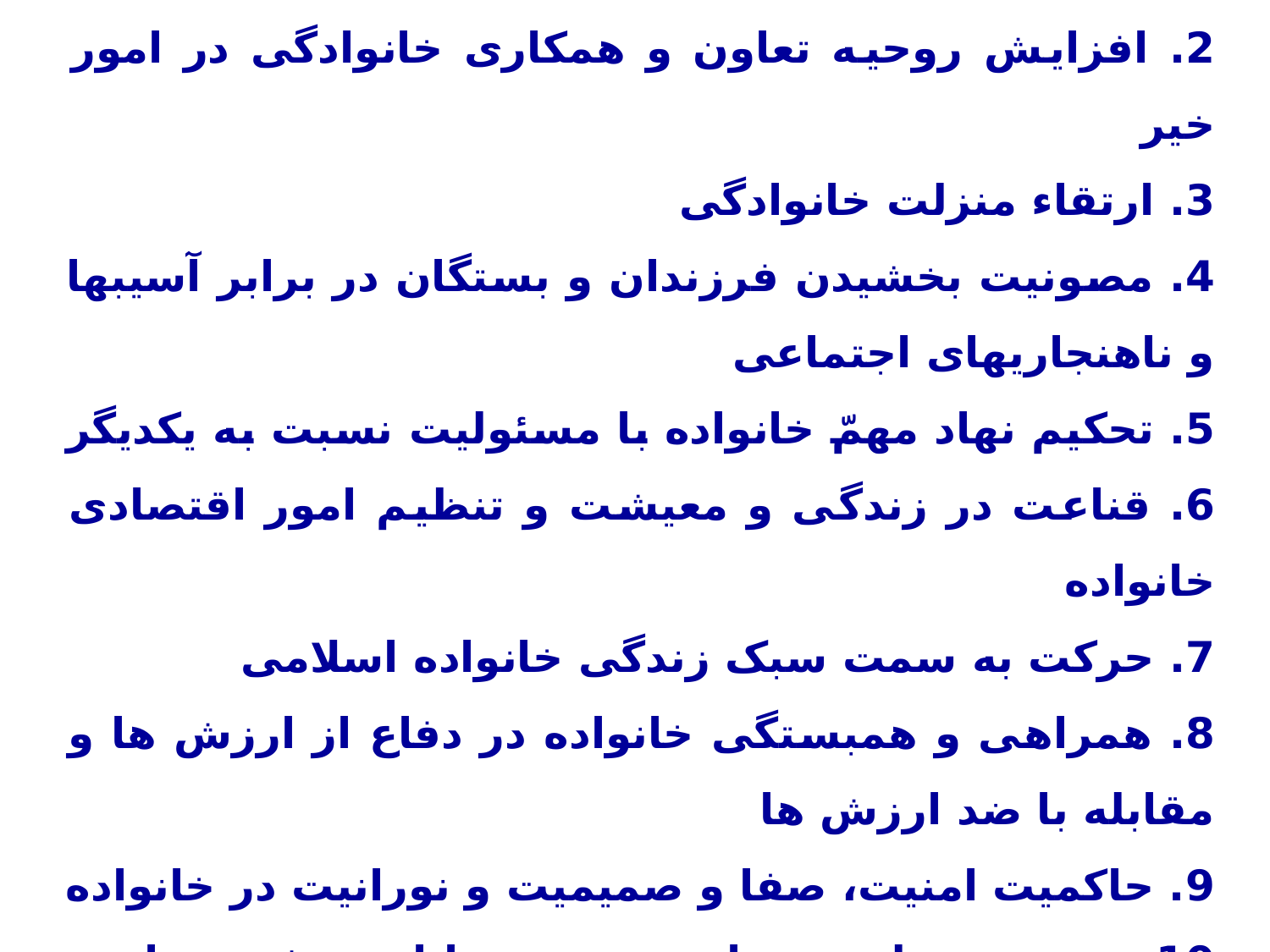

2- آثار و برکات خانوادگی
1. انجام وظیفه الهی نسبت به هدایت خانواده و بستگان
2. افزایش روحیه تعاون و همکاری خانوادگی در امور خیر
3. ارتقاء منزلت خانوادگی
4. مصونیت بخشیدن فرزندان و بستگان در برابر آسیبها و ناهنجاریهای اجتماعی
5. تحکیم نهاد مهمّ خانواده با مسئولیت نسبت به یکدیگر
6. قناعت در زندگی و معیشت و تنظیم امور اقتصادی خانواده
7. حرکت به سمت سبک زندگی خانواده اسلامی
8. همراهی و همبستگی خانواده در دفاع از ارزش ها و مقابله با ضد ارزش ها
9. حاکمیت امنیت، صفا و صمیمیت و نورانیت در خانواده
10. جذب و جلب رضایتمندی و عنایات ویژه خدا به خانواده